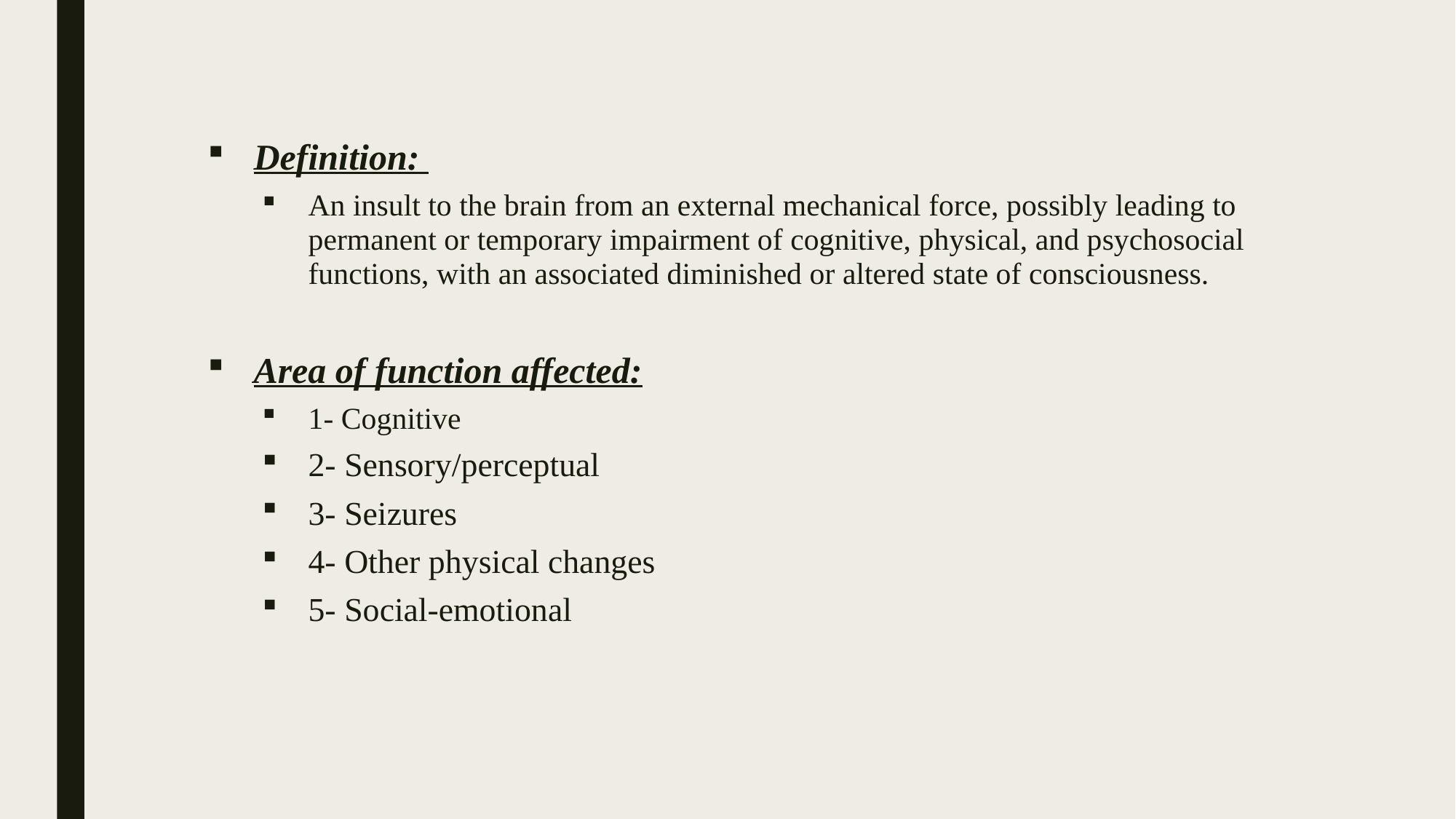

Definition:
An insult to the brain from an external mechanical force, possibly leading to permanent or temporary impairment of cognitive, physical, and psychosocial functions, with an associated diminished or altered state of consciousness.

Area of function affected:
1- Cognitive
2- Sensory/perceptual
3- Seizures
4- Other physical changes
5- Social-emotional